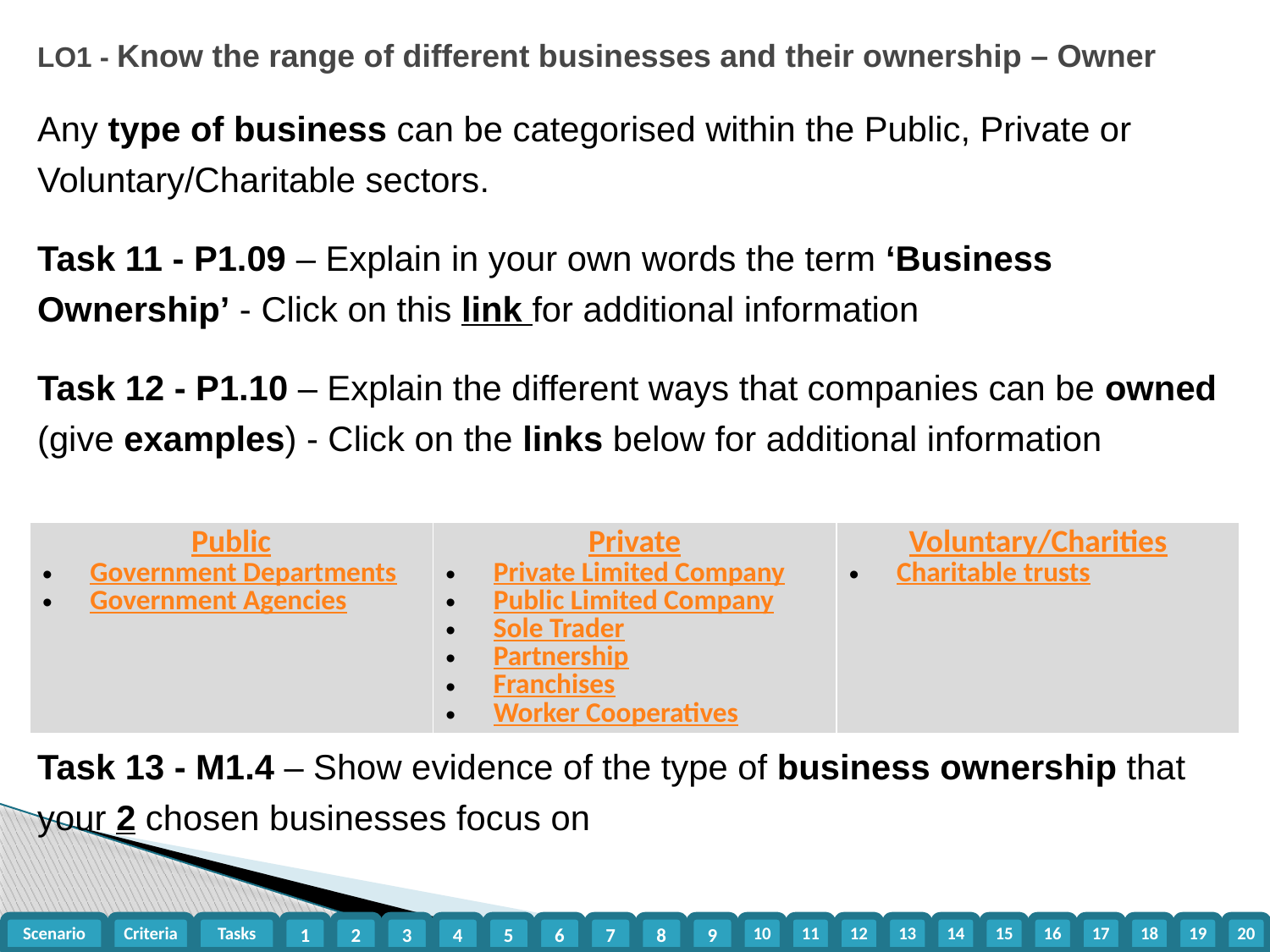

LO1 - Know the range of different businesses and their ownership – Owner
Any type of business can be categorised within the Public, Private or Voluntary/Charitable sectors.
Task 11 - P1.09 – Explain in your own words the term ‘Business Ownership’ - Click on this link for additional information
Task 12 - P1.10 – Explain the different ways that companies can be owned (give examples) - Click on the links below for additional information

Task 13 - M1.4 – Show evidence of the type of business ownership that your 2 chosen businesses focus on
| Public Government Departments Government Agencies | Private Private Limited Company Public Limited Company Sole Trader Partnership Franchises Worker Cooperatives | Voluntary/Charities Charitable trusts |
| --- | --- | --- |